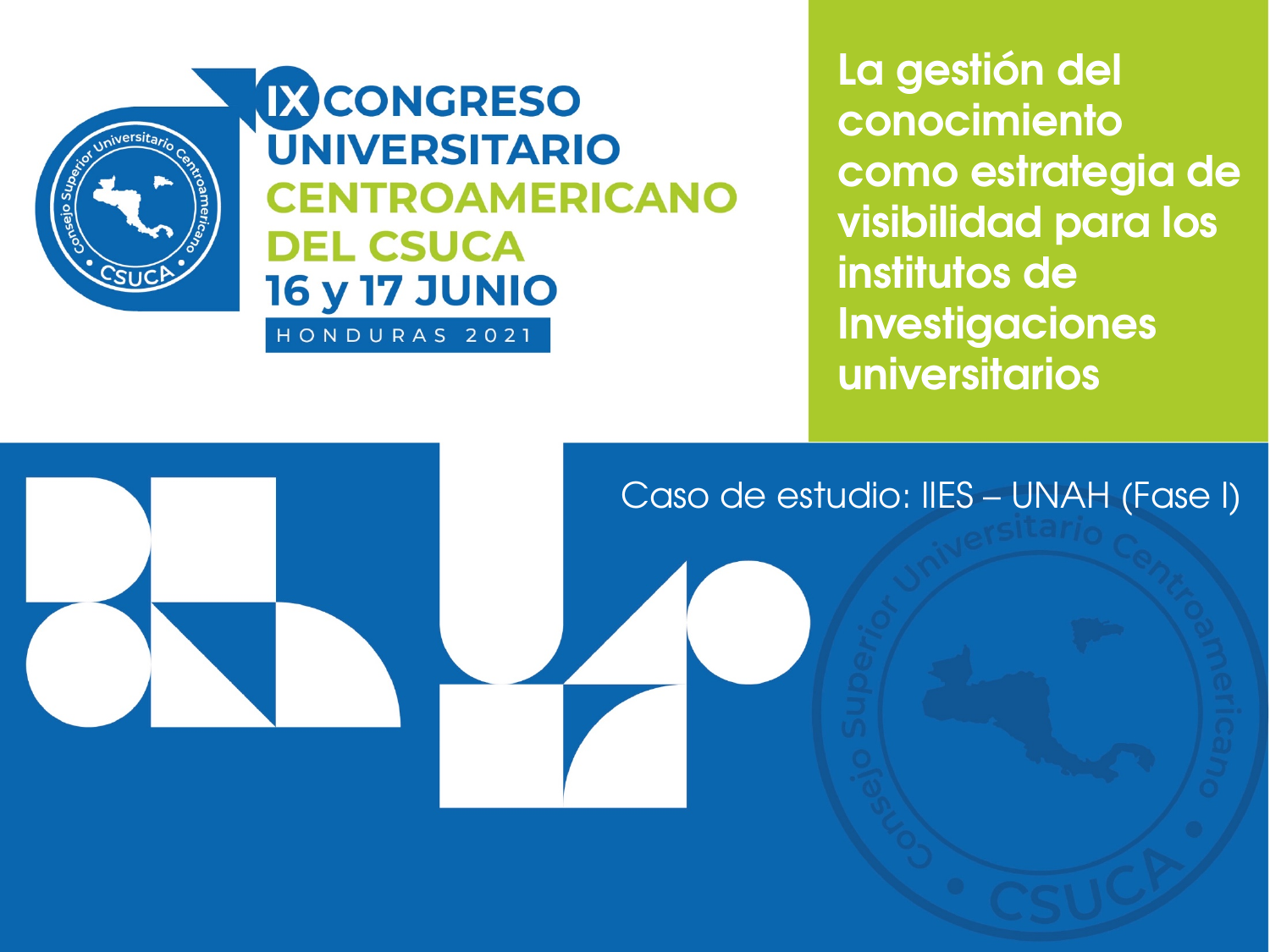

# La gestión del conocimiento como estrategia de visibilidad para los institutos de Investigaciones universitarios
Caso de estudio: IIES – UNAH (Fase I)